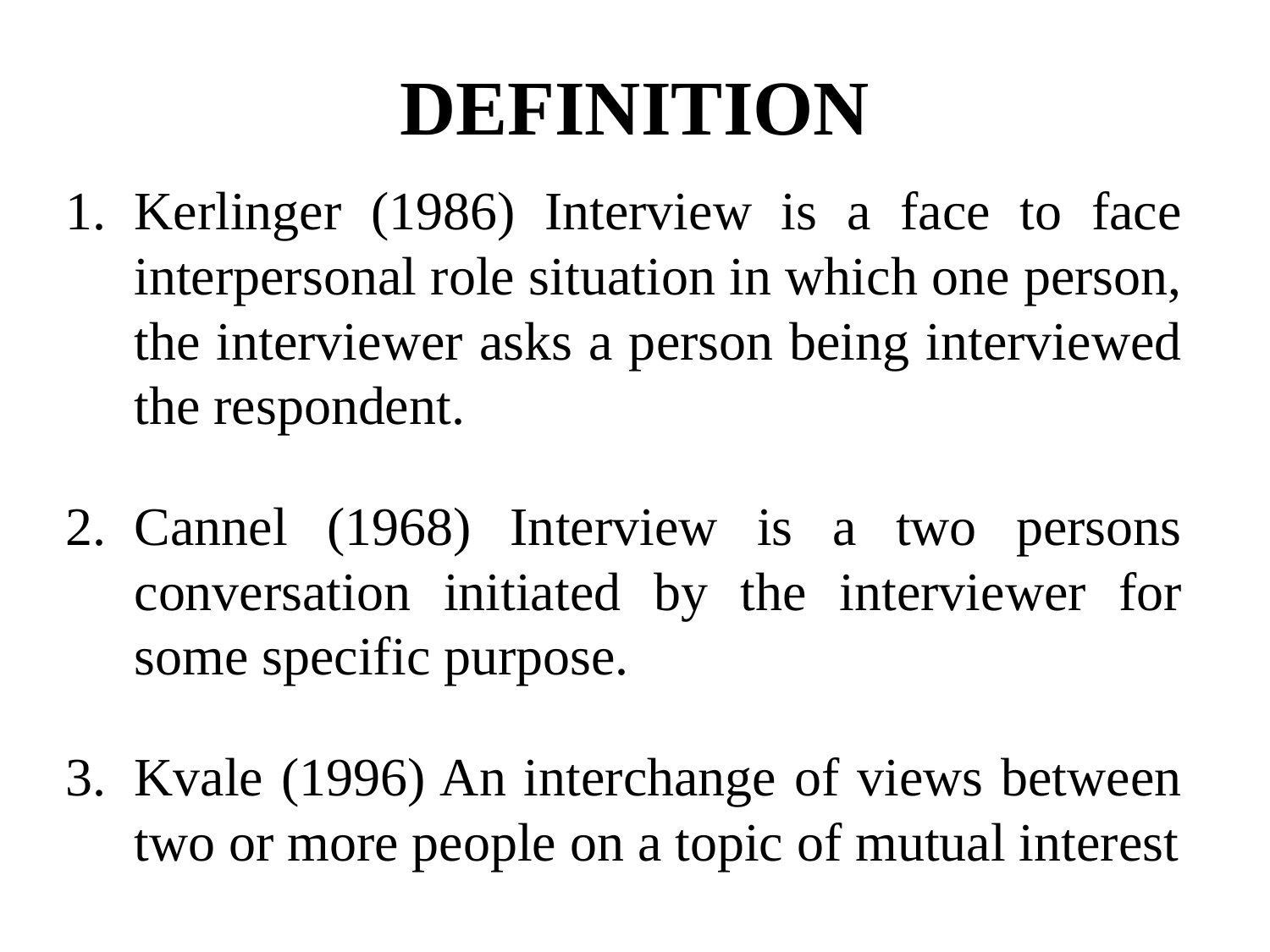

# DEFINITION
Kerlinger (1986) Interview is a face to face interpersonal role situation in which one person, the interviewer asks a person being interviewed the respondent.

Cannel (1968) Interview is a two persons conversation initiated by the interviewer for some specific purpose.

Kvale (1996) An interchange of views between two or more people on a topic of mutual interest